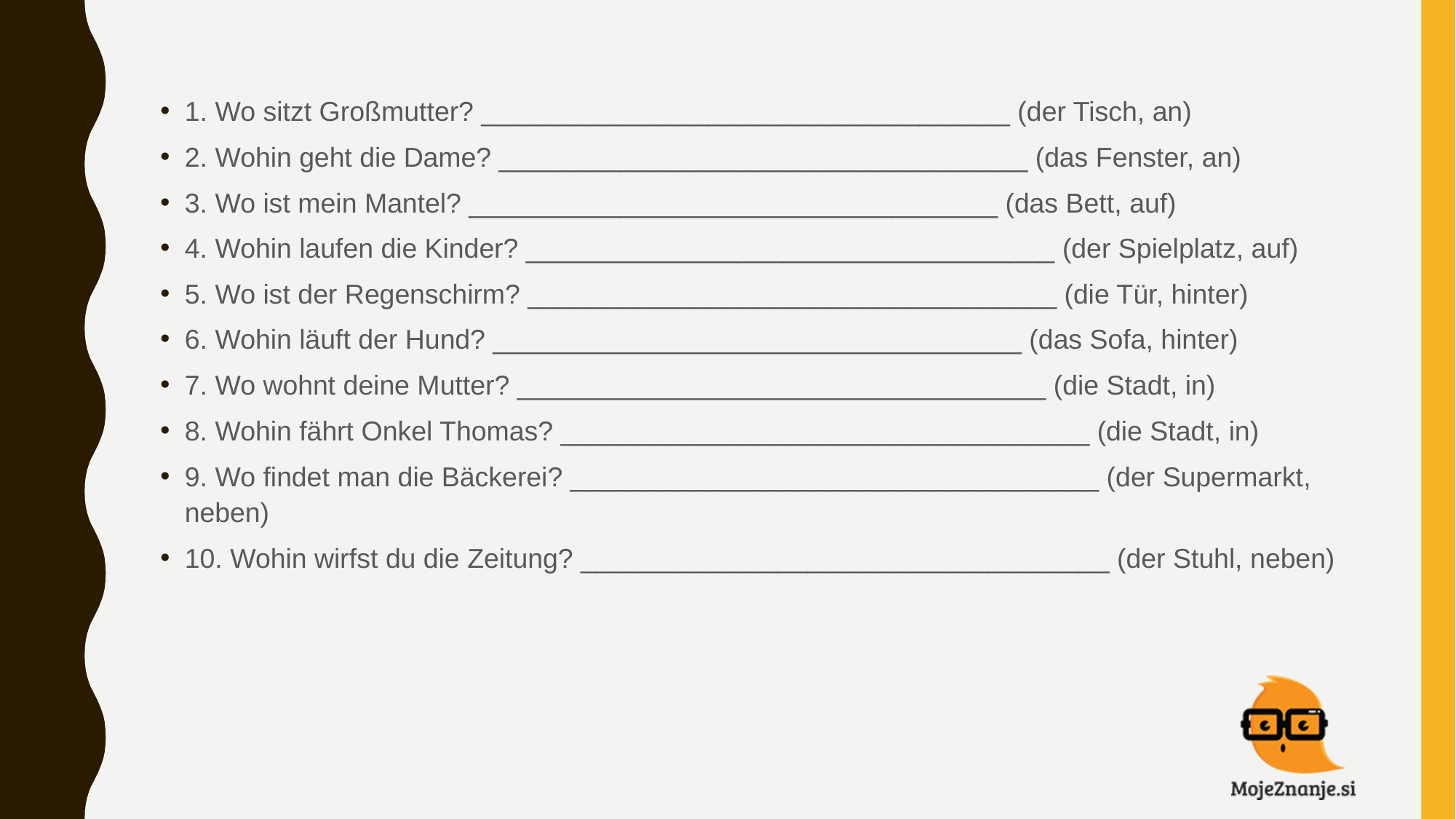

1. Wo sitzt Großmutter? ___________________________________ (der Tisch, an)
2. Wohin geht die Dame? ___________________________________ (das Fenster, an)
3. Wo ist mein Mantel? ___________________________________ (das Bett, auf)
4. Wohin laufen die Kinder? ___________________________________ (der Spielplatz, auf)
5. Wo ist der Regenschirm? ___________________________________ (die Tür, hinter)
6. Wohin läuft der Hund? ___________________________________ (das Sofa, hinter)
7. Wo wohnt deine Mutter? ___________________________________ (die Stadt, in)
8. Wohin fährt Onkel Thomas? ___________________________________ (die Stadt, in)
9. Wo findet man die Bäckerei? ___________________________________ (der Supermarkt, neben)
10. Wohin wirfst du die Zeitung? ___________________________________ (der Stuhl, neben)